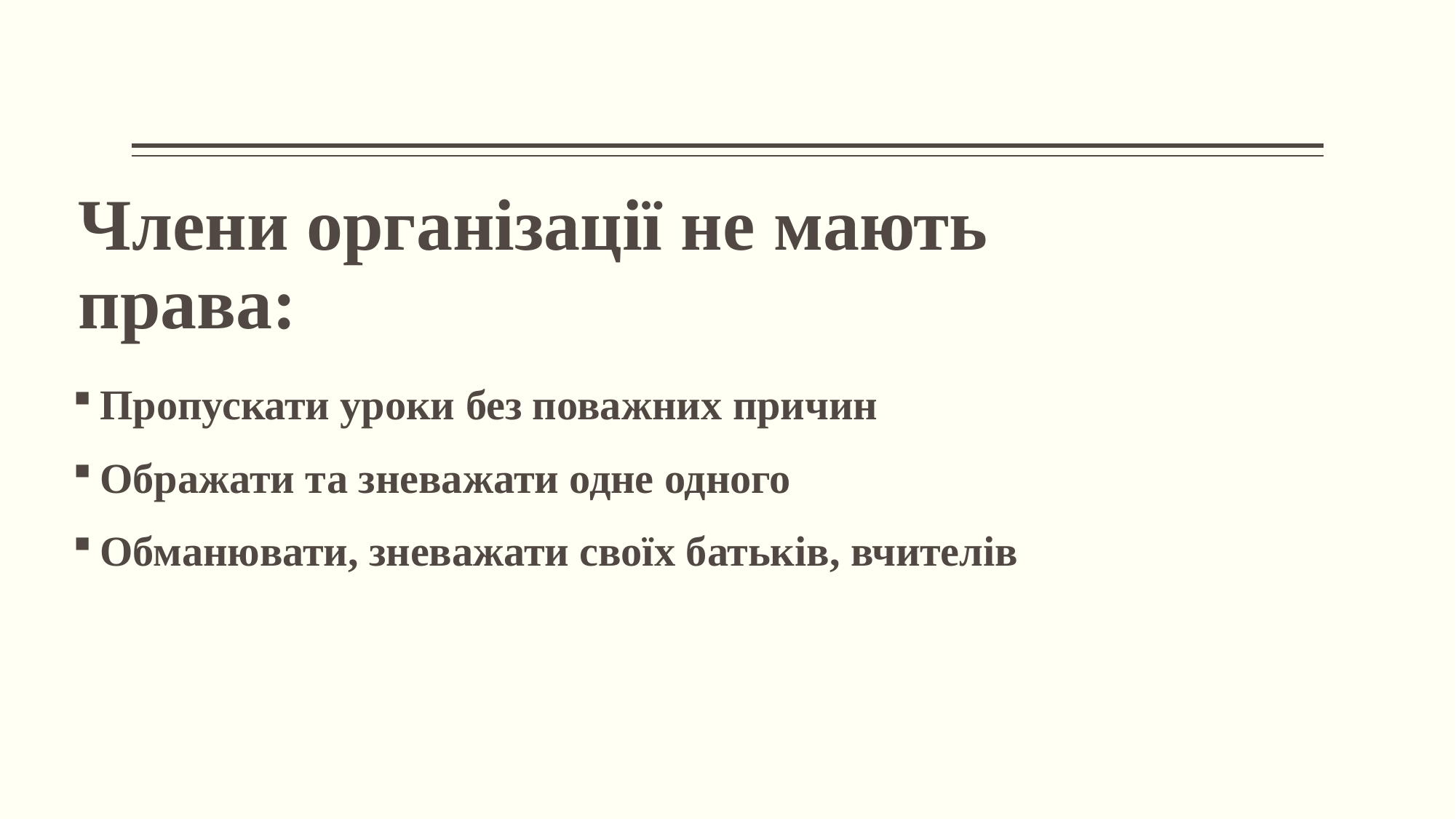

# Члени організації не мають права:
Пропускати уроки без поважних причин
Ображати та зневажати одне одного
Обманювати, зневажати своїх батьків, вчителів